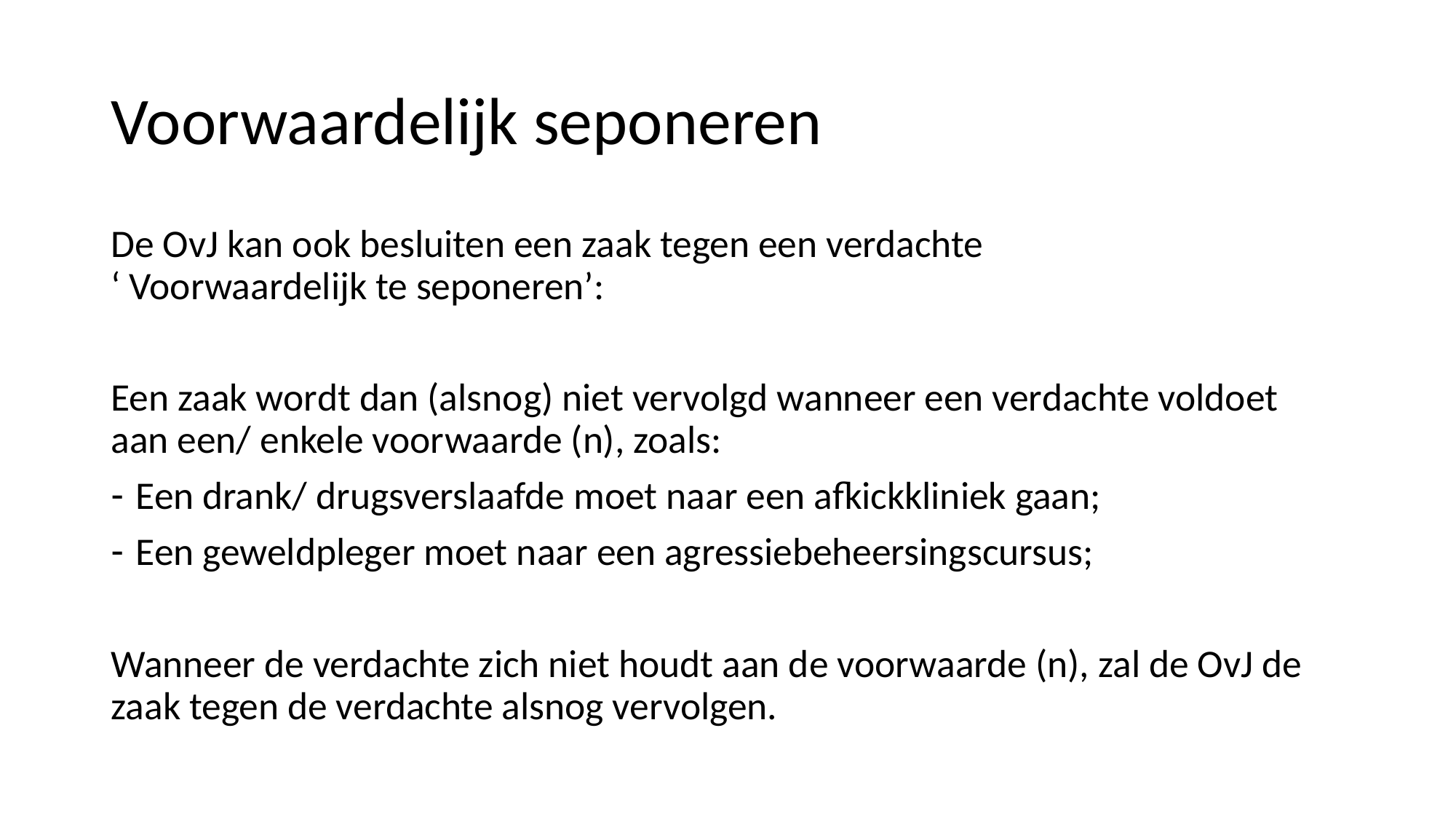

# Voorwaardelijk seponeren
De OvJ kan ook besluiten een zaak tegen een verdachte
‘ Voorwaardelijk te seponeren’:

Een zaak wordt dan (alsnog) niet vervolgd wanneer een verdachte voldoet aan een/ enkele voorwaarde (n), zoals:
Een drank/ drugsverslaafde moet naar een afkickkliniek gaan;
Een geweldpleger moet naar een agressiebeheersingscursus;

Wanneer de verdachte zich niet houdt aan de voorwaarde (n), zal de OvJ de zaak tegen de verdachte alsnog vervolgen.